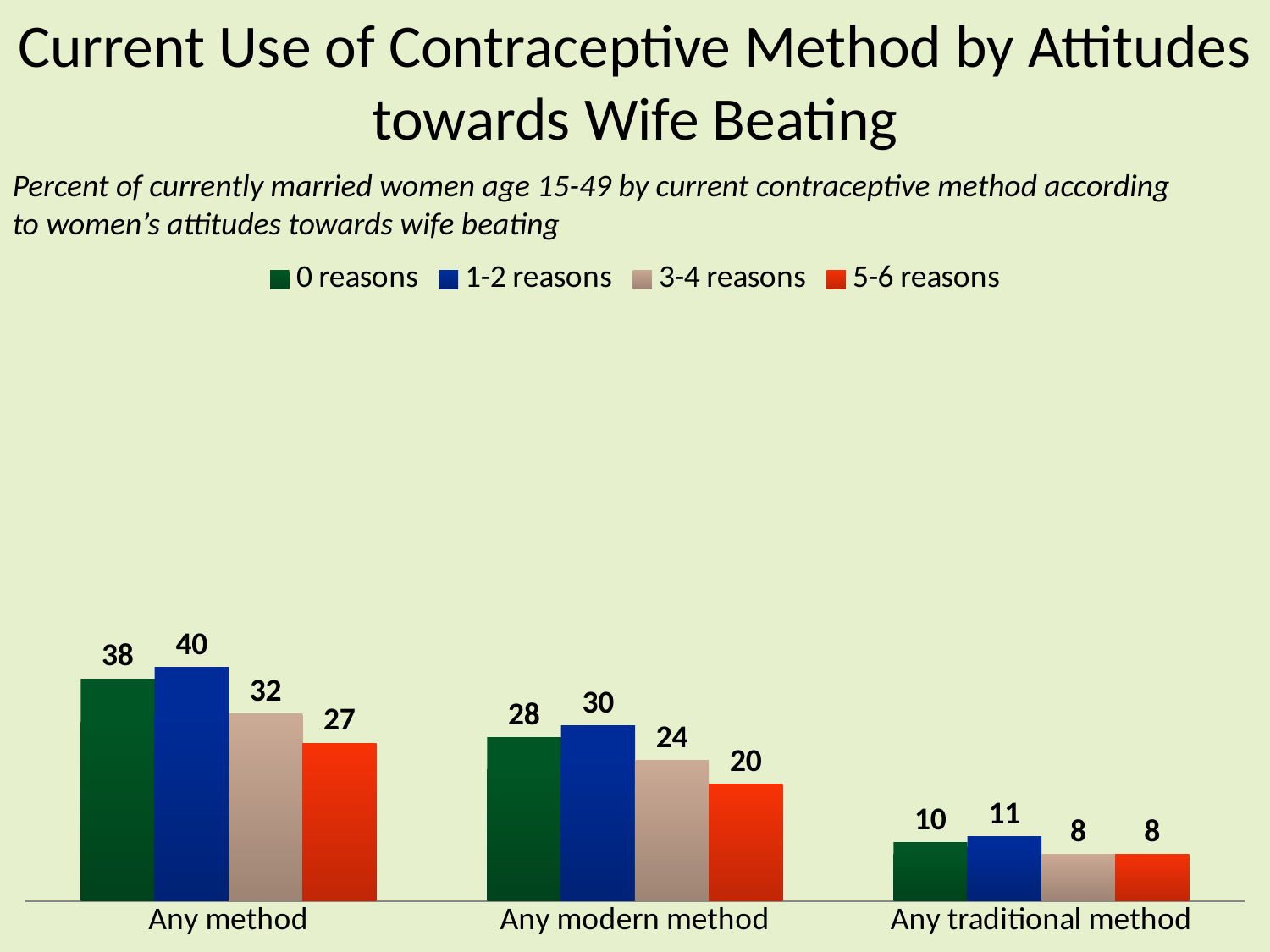

# Current Use of Contraceptive Method by Attitudes towards Wife Beating
Percent of currently married women age 15-49 by current contraceptive method according to women’s attitudes towards wife beating

### Chart

| Category | 0 reasons | 1-2 reasons | 3-4 reasons | 5-6 reasons |
|---|---|---|---|---|
| Any method | 38.0 | 40.0 | 32.0 | 27.0 |
| Any modern method | 28.0 | 30.0 | 24.0 | 20.0 |
| Any traditional method | 10.0 | 11.0 | 8.0 | 8.0 |